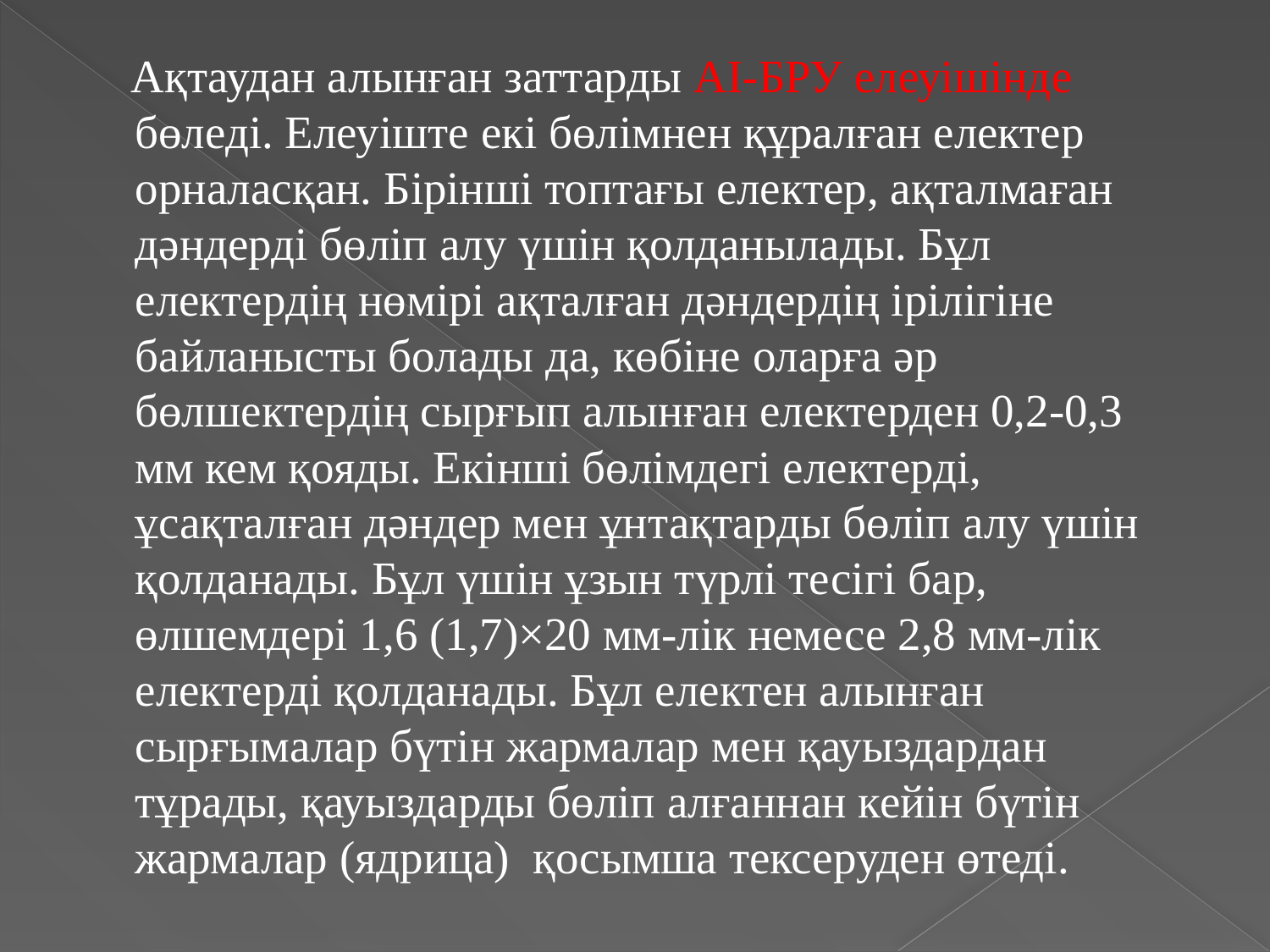

Ақтаудан алынған заттарды АІ-БРУ елеуішінде бөледі. Елеуіште екі бөлімнен құралған електер орналасқан. Бірінші топтағы електер, ақталмаған дәндерді бөліп алу үшін қолданылады. Бұл електердің нөмірі ақталған дәндердің ірілігіне байланысты болады да, көбіне оларға әр бөлшектердің сырғып алынған електерден 0,2-0,3 мм кем қояды. Екінші бөлімдегі електерді, ұсақталған дәндер мен ұнтақтарды бөліп алу үшін қолданады. Бұл үшін ұзын түрлі тесігі бар, өлшемдері 1,6 (1,7)×20 мм-лік немесе 2,8 мм-лік електерді қолданады. Бұл електен алынған сырғымалар бүтін жармалар мен қауыздардан тұрады, қауыздарды бөліп алғаннан кейін бүтін жармалар (ядрица)  қосымша тексеруден өтеді.